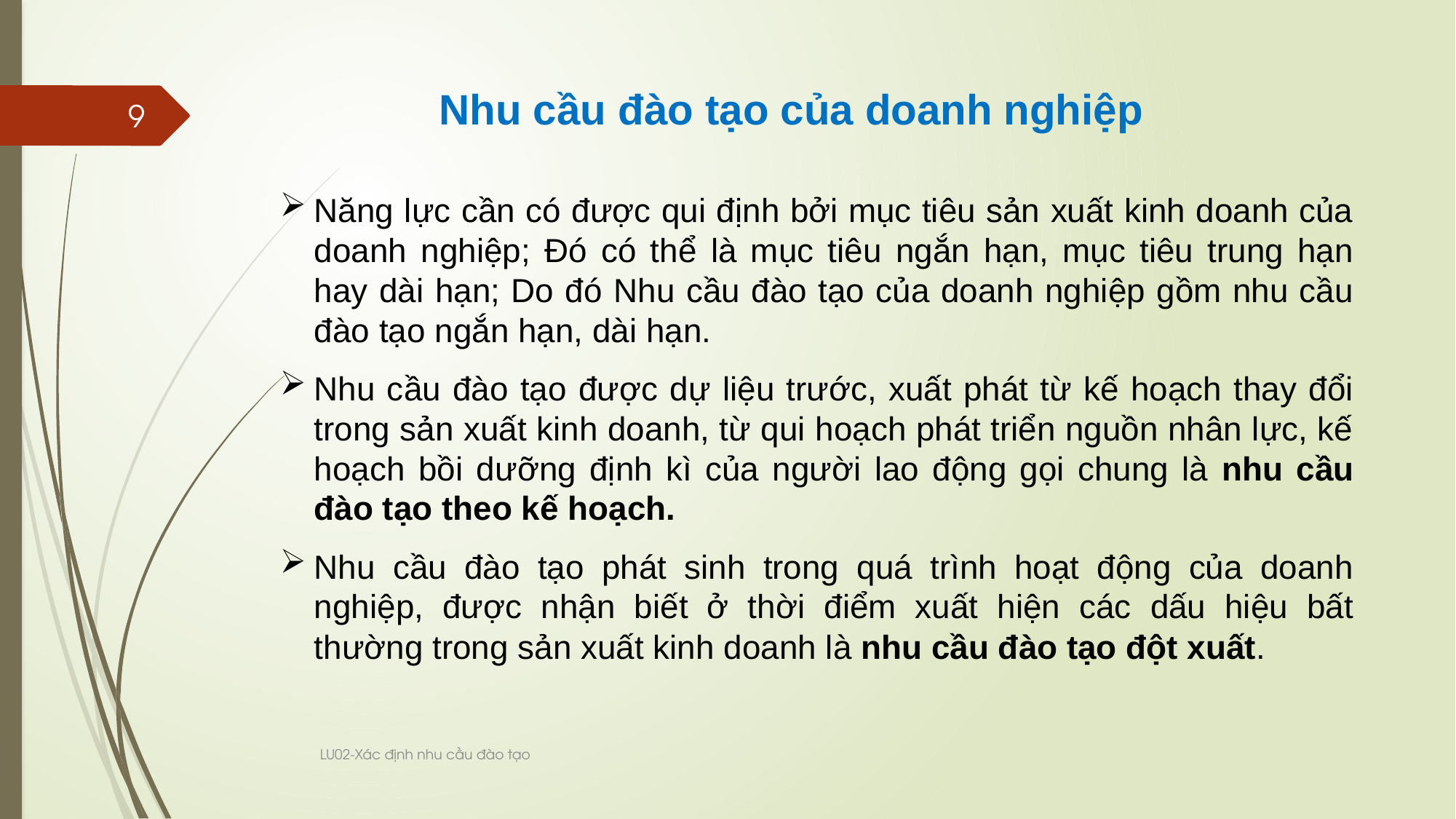

Nhu cầu đào tạo của doanh nghiệp
9
Năng lực cần có được qui định bởi mục tiêu sản xuất kinh doanh của doanh nghiệp; Đó có thể là mục tiêu ngắn hạn, mục tiêu trung hạn hay dài hạn; Do đó Nhu cầu đào tạo của doanh nghiệp gồm nhu cầu đào tạo ngắn hạn, dài hạn.
Nhu cầu đào tạo được dự liệu trước, xuất phát từ kế hoạch thay đổi trong sản xuất kinh doanh, từ qui hoạch phát triển nguồn nhân lực, kế hoạch bồi dưỡng định kì của người lao động gọi chung là nhu cầu đào tạo theo kế hoạch.
Nhu cầu đào tạo phát sinh trong quá trình hoạt động của doanh nghiệp, được nhận biết ở thời điểm xuất hiện các dấu hiệu bất thường trong sản xuất kinh doanh là nhu cầu đào tạo đột xuất.
LU02-Xác định nhu cầu đào tạo